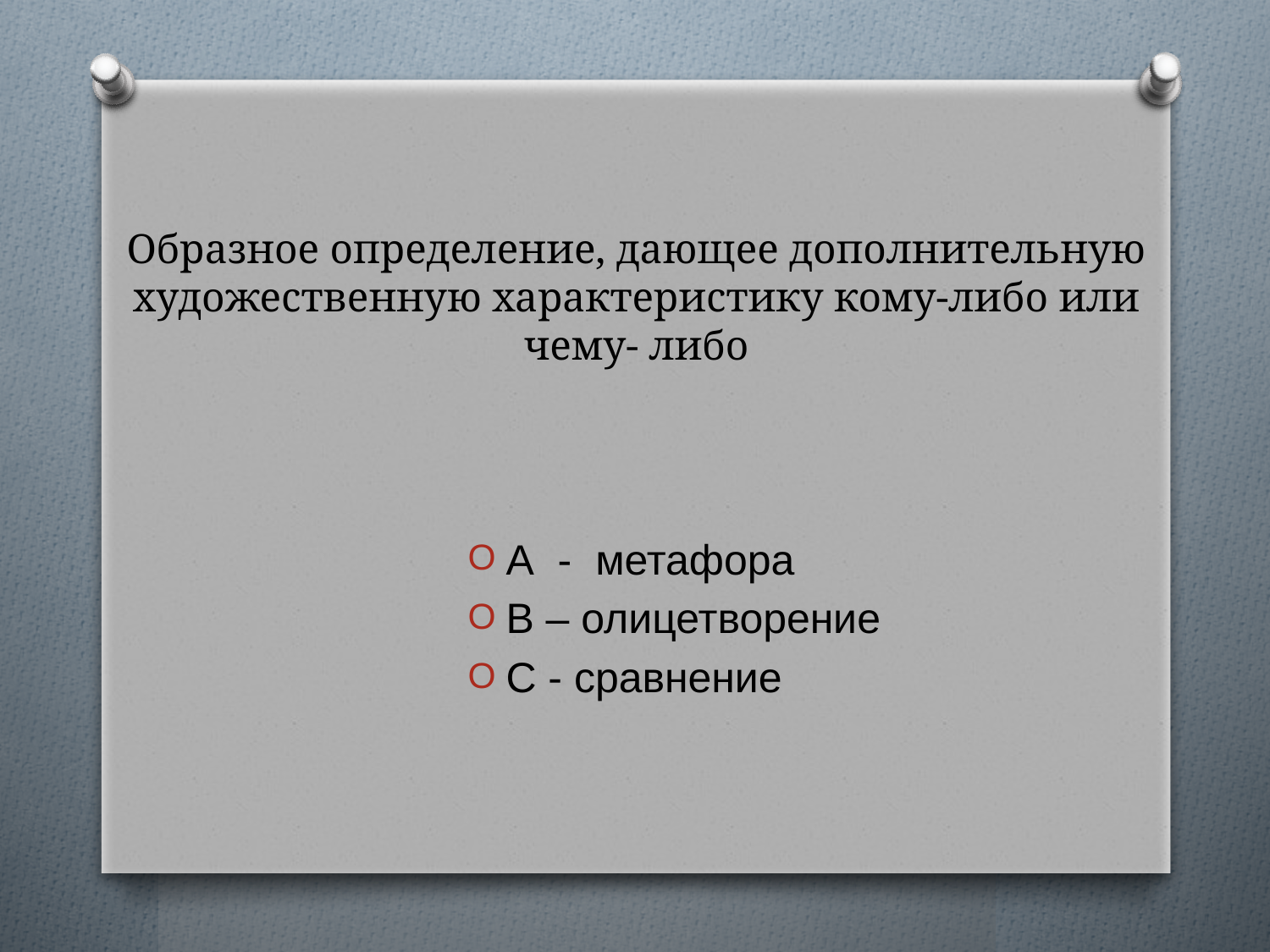

# Образное определение, дающее дополнительную художественную характеристику кому-либо или чему- либо
А  -  метафора
В – олицетворение
С - сравнение